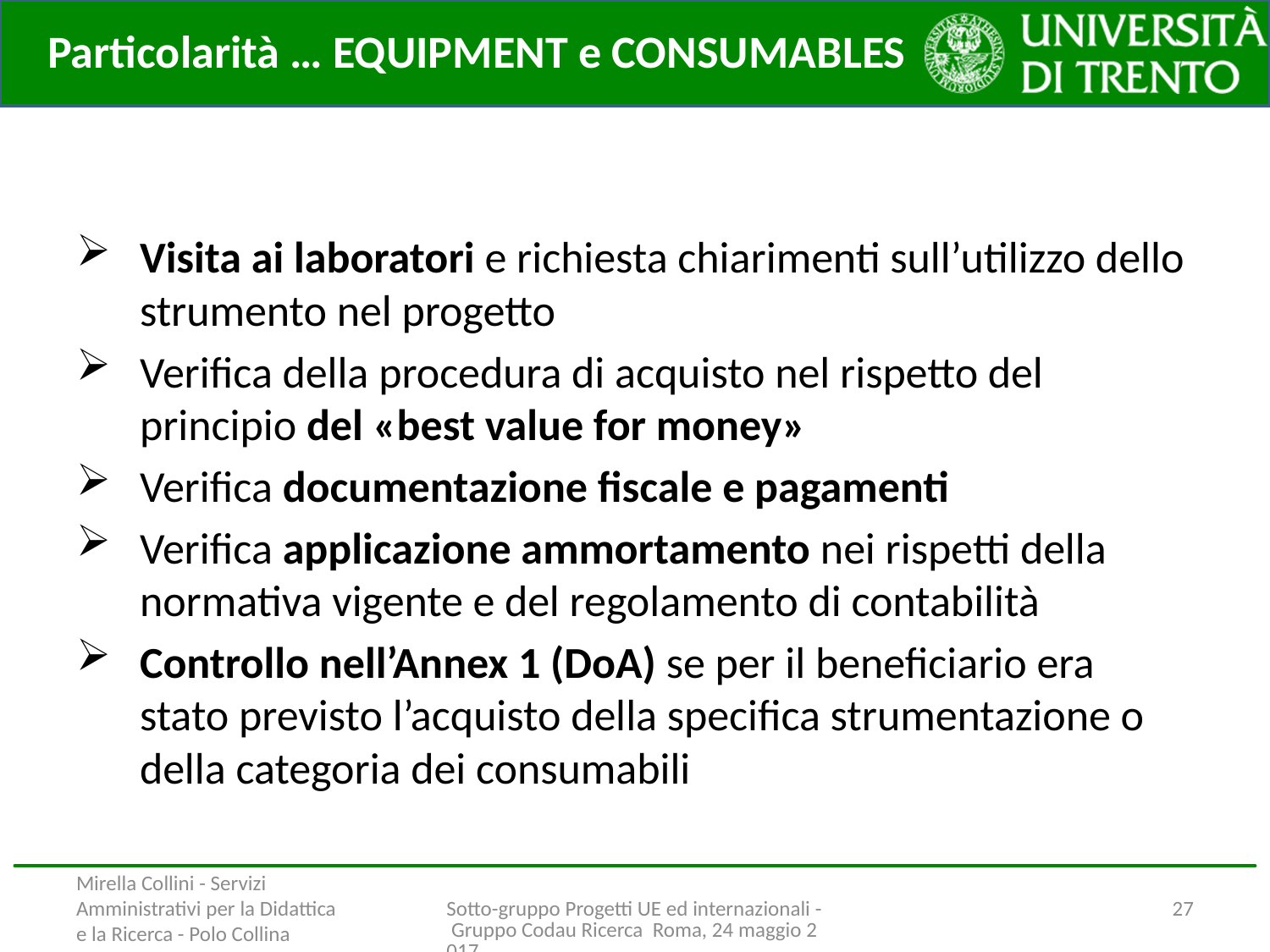

Particolarità … EQUIPMENT e CONSUMABLES
Visita ai laboratori e richiesta chiarimenti sull’utilizzo dello strumento nel progetto
Verifica della procedura di acquisto nel rispetto del principio del «best value for money»
Verifica documentazione fiscale e pagamenti
Verifica applicazione ammortamento nei rispetti della normativa vigente e del regolamento di contabilità
Controllo nell’Annex 1 (DoA) se per il beneficiario era stato previsto l’acquisto della specifica strumentazione o della categoria dei consumabili
Attenzione all’organizzazione della documentazione
Mirella Collini - Servizi Amministrativi per la Didattica e la Ricerca - Polo Collina
Sotto-gruppo Progetti UE ed internazionali - Gruppo Codau Ricerca  Roma, 24 maggio 2017
27